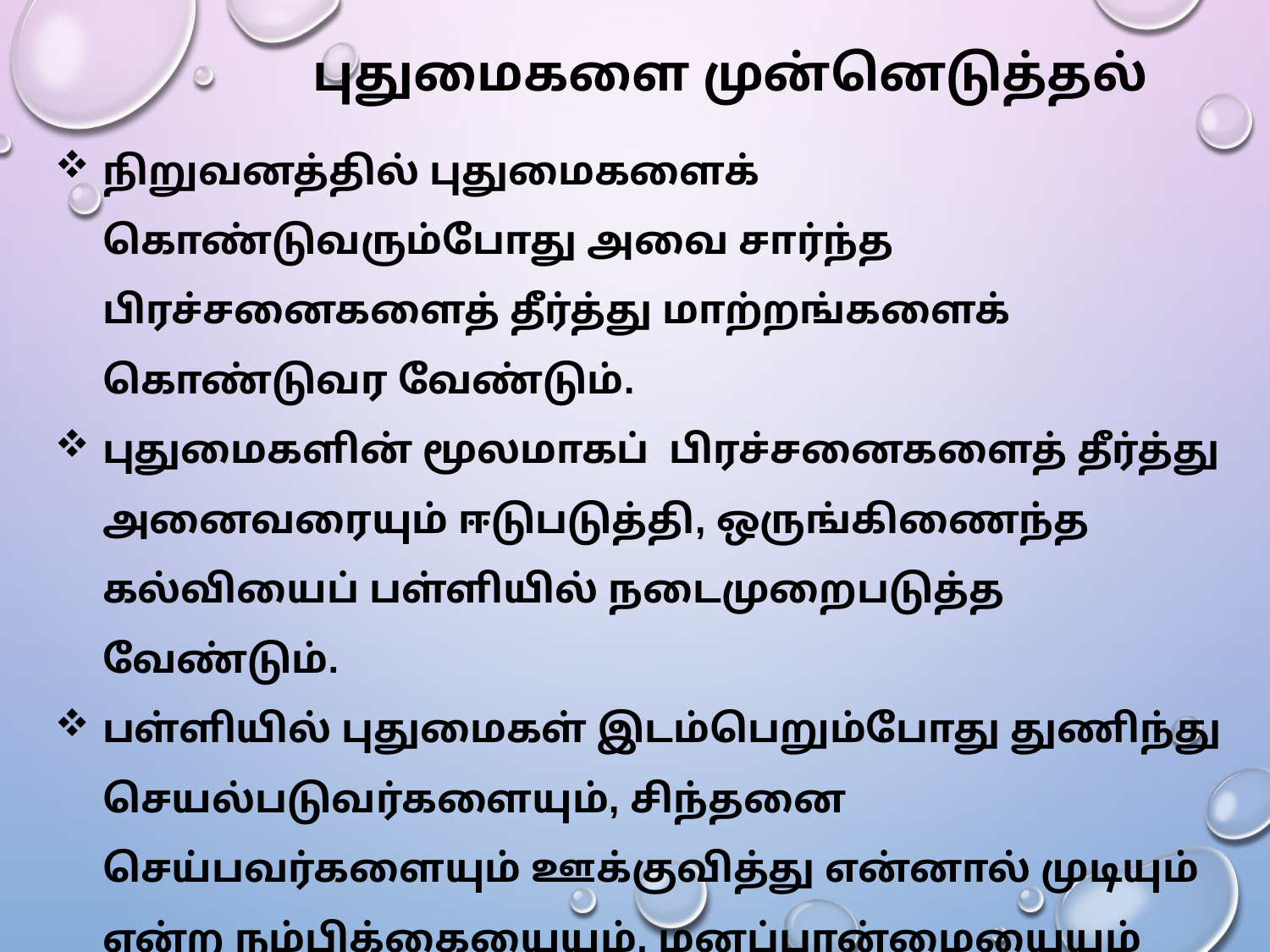

புதுமைகளை முன்னெடுத்தல்
நிறுவனத்தில் புதுமைகளைக் கொண்டுவரும்போது அவை சார்ந்த பிரச்சனைகளைத் தீர்த்து மாற்றங்களைக் கொண்டுவர வேண்டும்.
புதுமைகளின் மூலமாகப்  பிரச்சனைகளைத் தீர்த்து அனைவரையும் ஈடுபடுத்தி, ஒருங்கிணைந்த கல்வியைப் பள்ளியில் நடைமுறைபடுத்த வேண்டும்.
பள்ளியில் புதுமைகள் இடம்பெறும்போது துணிந்து செயல்படுவர்களையும், சிந்தனை செய்பவர்களையும் ஊக்குவித்து என்னால் முடியும் என்ற நம்பிக்கையையும், மனப்பான்மையையும் ஏற்படுத்த வேண்டும்.
இதுவே, பள்ளித் தலைவரின் பணி ஆகும்.